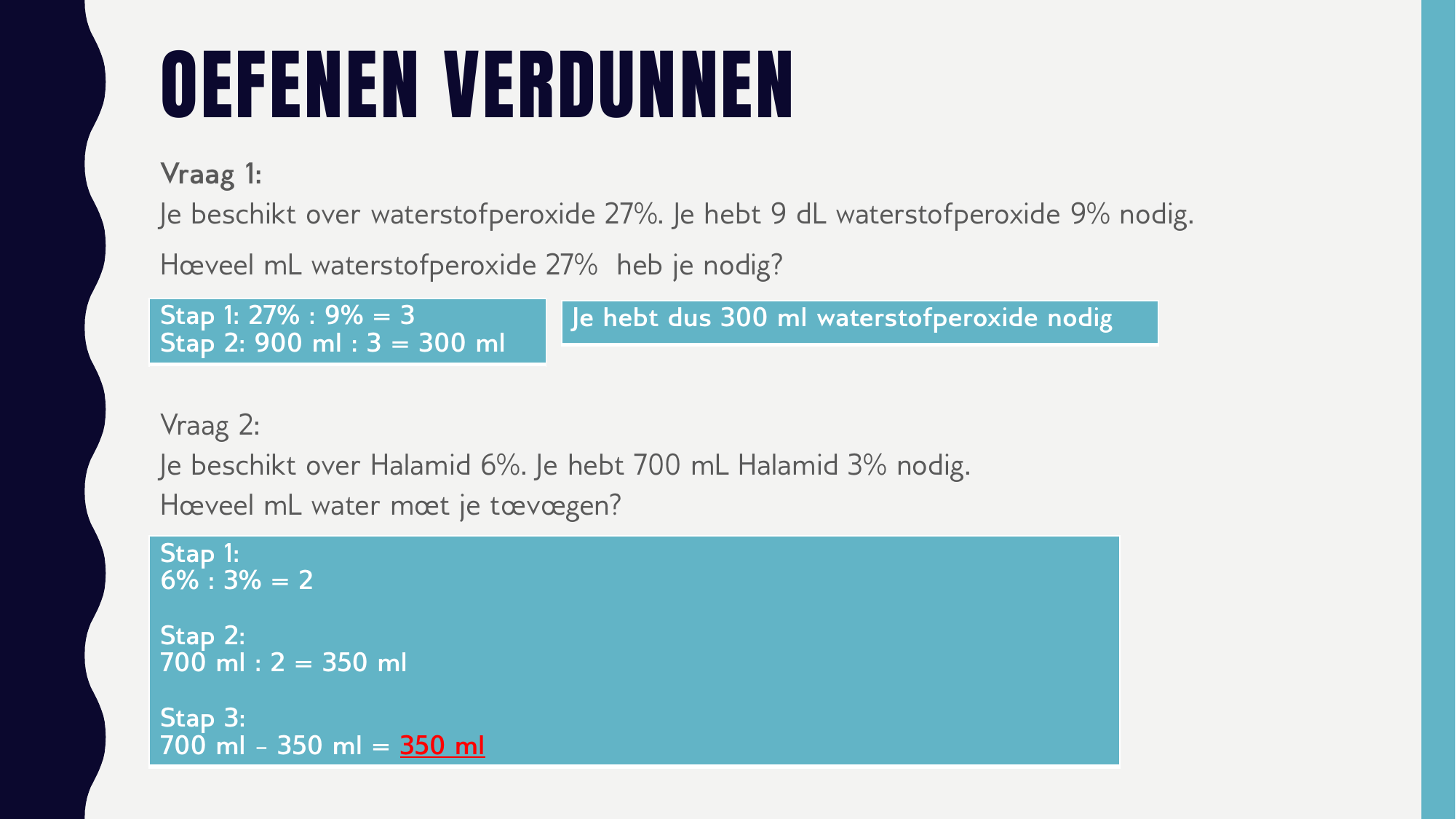

# Oefenen verdunnen
Vraag 1:
Je beschikt over waterstofperoxide 27%. Je hebt 9 dL waterstofperoxide 9% nodig.
Hoeveel mL waterstofperoxide 27%  heb je nodig?
Vraag 2:
Je beschikt over Halamid 6%. Je hebt 700 mL Halamid 3% nodig.
Hoeveel mL water moet je toevoegen?
| Stap 1: 27% : 9% = 3 Stap 2: 900 ml : 3 = 300 ml |
| --- |
| Je hebt dus 300 ml waterstofperoxide nodig |
| --- |
| Stap 1: 6% : 3% = 2 Stap 2: 700 ml : 2 = 350 ml Stap 3: 700 ml – 350 ml = 350 ml |
| --- |